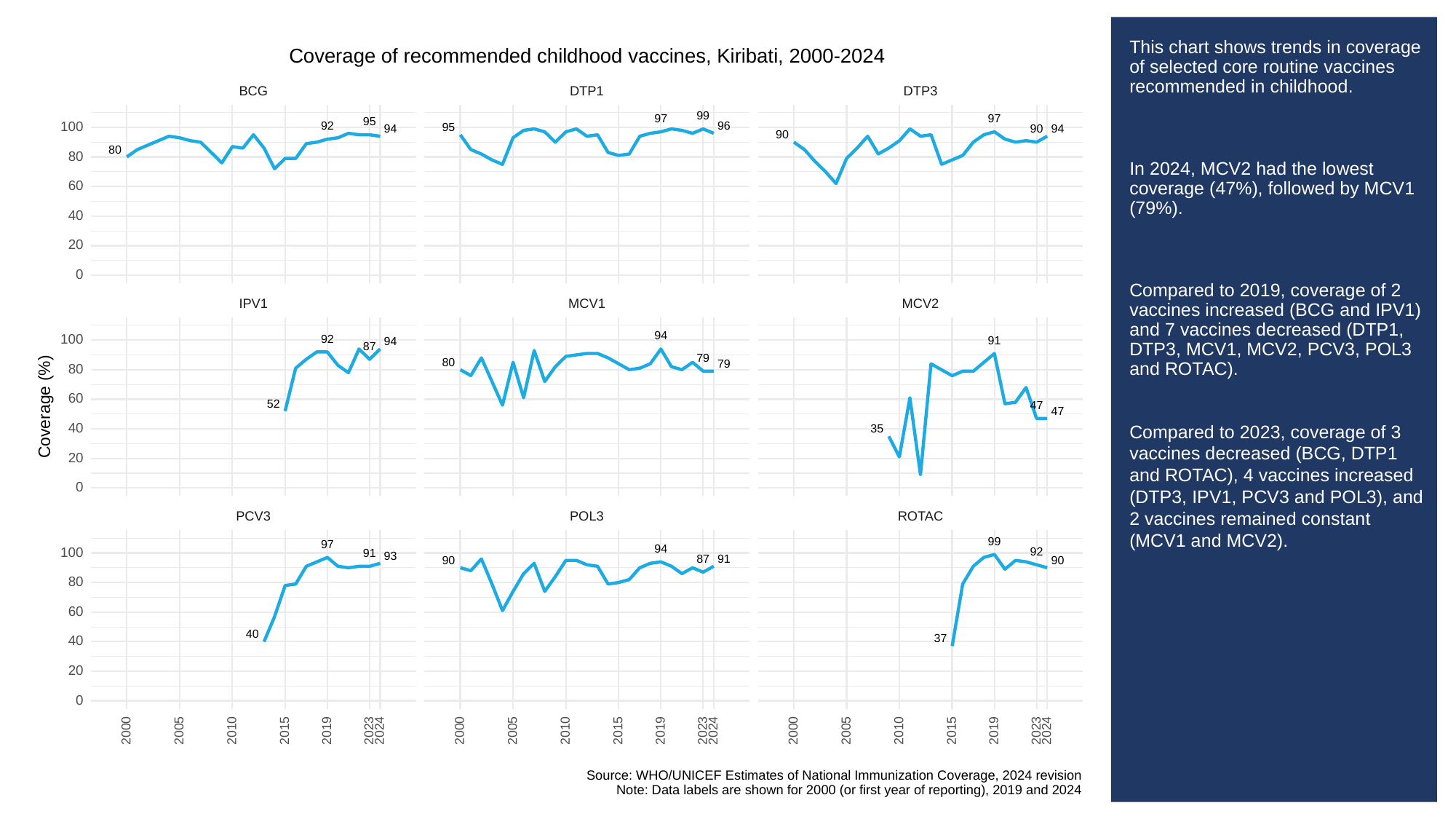

# This chart shows trends in coverage of selected core routine vaccines recommended in childhood.

In 2024, MCV2 had the lowest coverage (47%), followed by MCV1 (79%).

Compared to 2019, coverage of 2 vaccines increased (BCG and IPV1) and 7 vaccines decreased (DTP1, DTP3, MCV1, MCV2, PCV3, POL3 and ROTAC).

Compared to 2023, coverage of 3 vaccines decreased (BCG, DTP1 and ROTAC), 4 vaccines increased (DTP3, IPV1, PCV3 and POL3), and 2 vaccines remained constant (MCV1 and MCV2).

Coverage of recommended childhood vaccines, Kiribati, 2000-2024
BCG
DTP3
DTP1

99

97
97
95
96
100
92
95
94
94
90

90

80
80

60

40

20

0

MCV1
MCV2
IPV1

94
100
92
91
94

87

79

80
79
80

60
Coverage (%)

52
47
47

40
35

20

0

POL3
PCV3
ROTAC

99

97
94
100
92
91
93

91
87
90
90

80

60

40
37
40

20

0

2023
2023
2023
2000
2005
2010
2015
2019
2024
2000
2005
2010
2015
2019
2024
2000
2005
2010
2015
2019
2024
Source: WHO/UNICEF Estimates of National Immunization Coverage, 2024 revision
Note: Data labels are shown for 2000 (or first year of reporting), 2019 and 2024